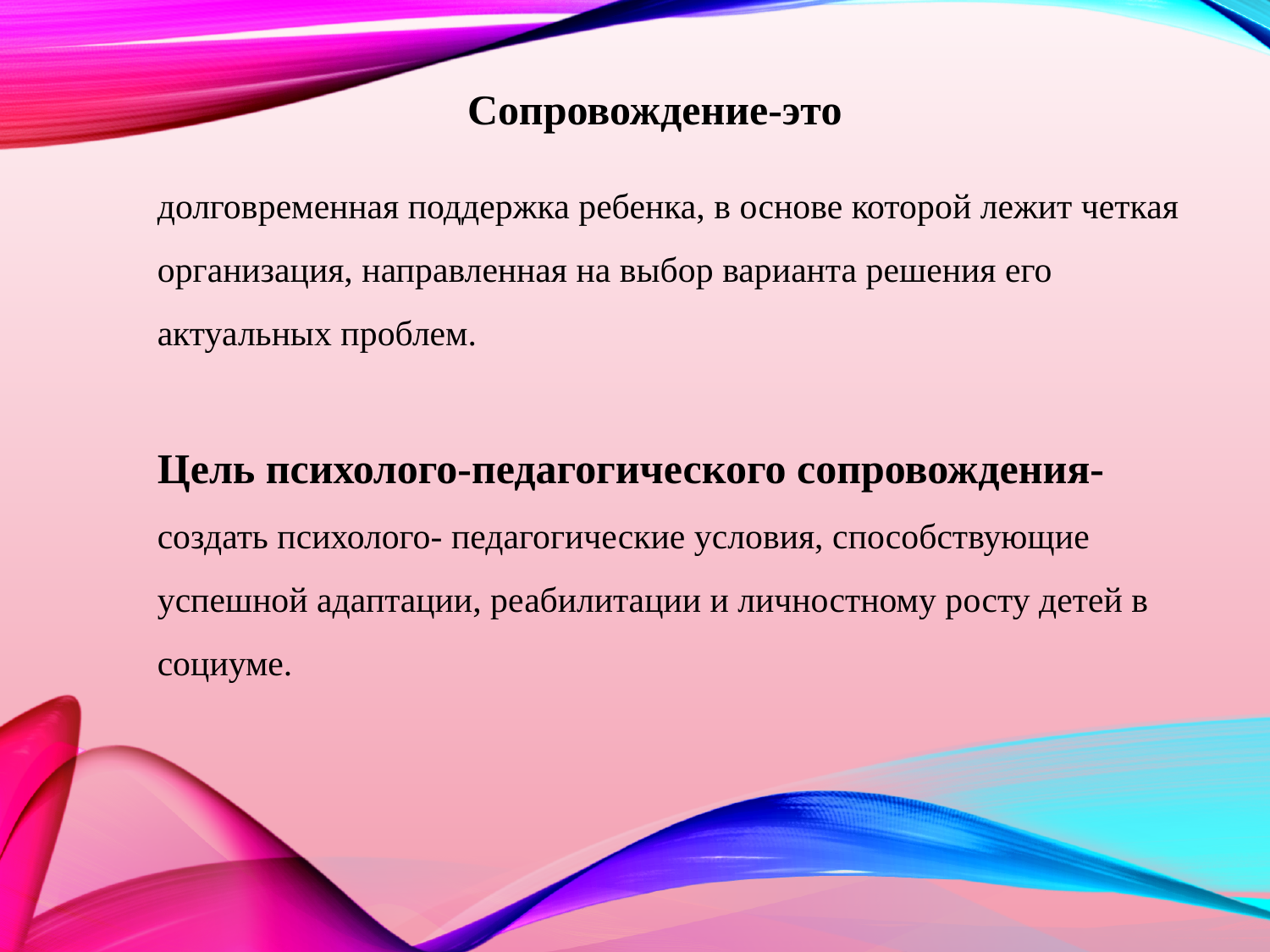

Сопровождение-это
долговременная поддержка ребенка, в основе которой лежит четкая организация, направленная на выбор варианта решения его актуальных проблем.

Цель психолого-педагогического сопровождения-
создать психолого- педагогические условия, способствующие успешной адаптации, реабилитации и личностному росту детей в социуме.